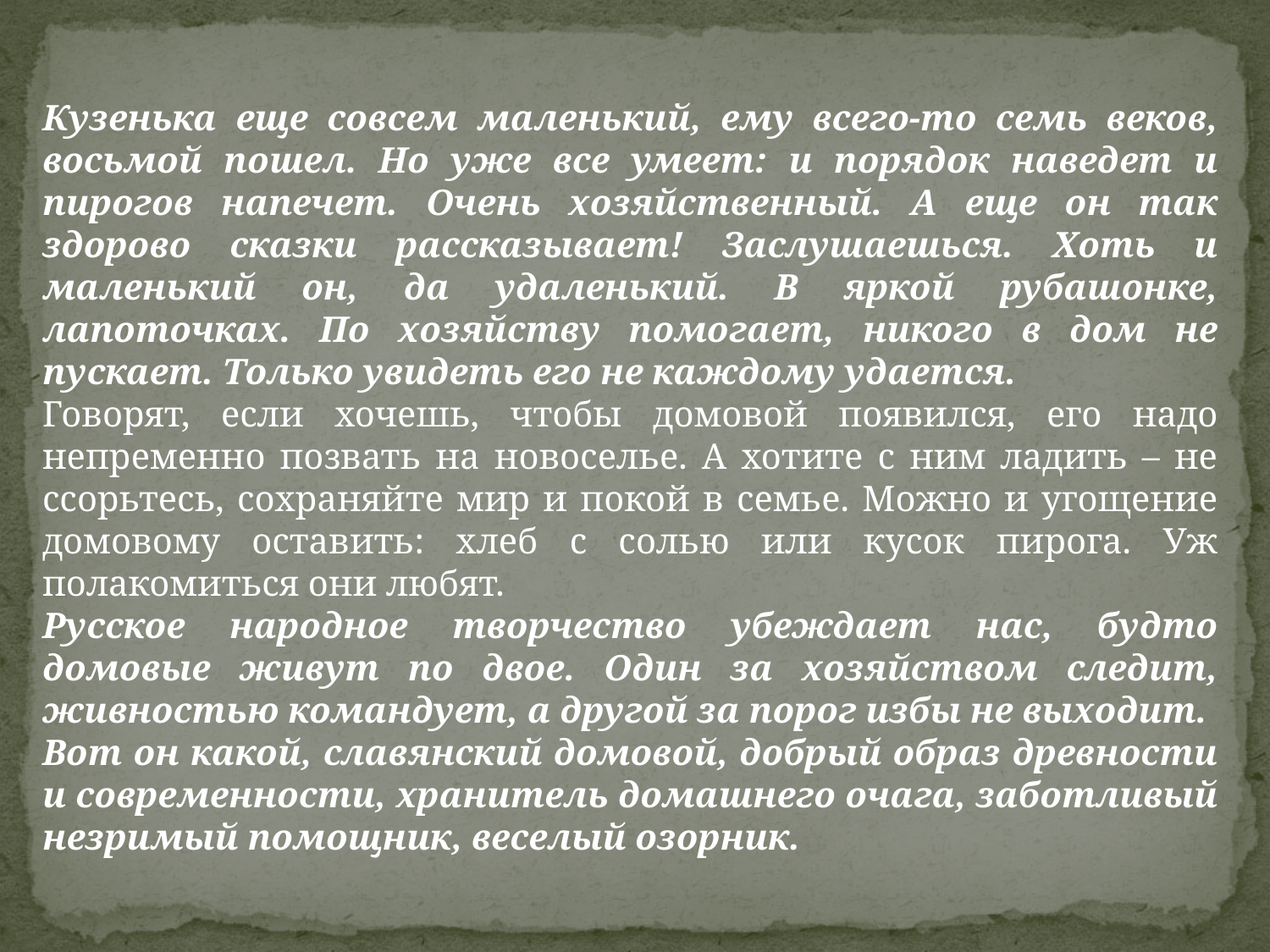

Кузенька еще совсем маленький, ему всего-то семь веков, восьмой пошел. Но уже все умеет: и порядок наведет и пирогов напечет. Очень хозяйственный. А еще он так здорово сказки рассказывает! Заслушаешься. Хоть и маленький он, да удаленький. В яркой рубашонке, лапоточках. По хозяйству помогает, никого в дом не пускает. Только увидеть его не каждому удается.
Говорят, если хочешь, чтобы домовой появился, его надо непременно позвать на новоселье. А хотите с ним ладить – не ссорьтесь, сохраняйте мир и покой в семье. Можно и угощение домовому оставить: хлеб с солью или кусок пирога. Уж полакомиться они любят.
Русское народное творчество убеждает нас, будто домовые живут по двое. Один за хозяйством следит, живностью командует, а другой за порог избы не выходит.
Вот он какой, славянский домовой, добрый образ древности и современности, хранитель домашнего очага, заботливый незримый помощник, веселый озорник.